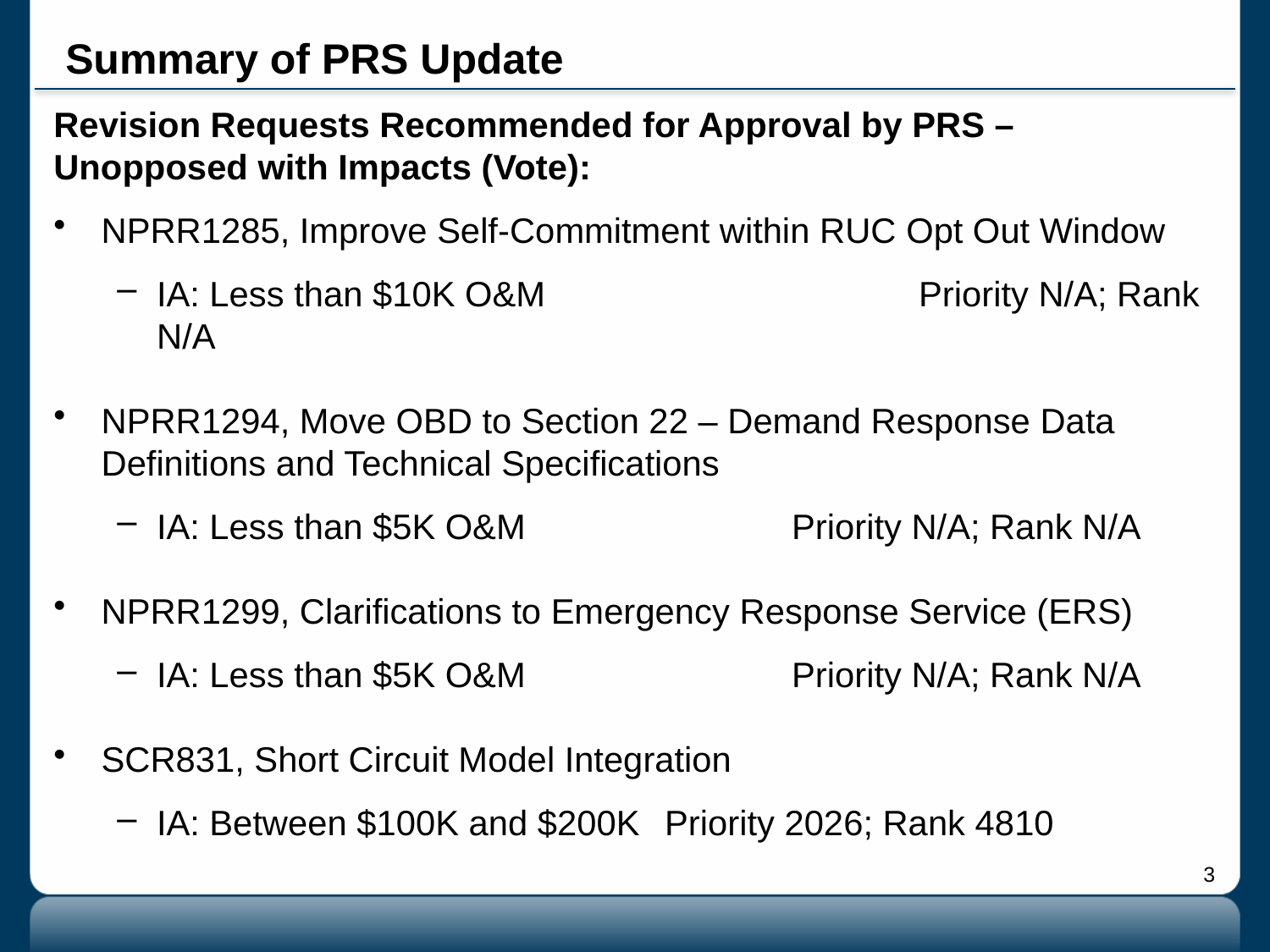

# Summary of PRS Update
Revision Requests Recommended for Approval by PRS – Unopposed with Impacts (Vote):
NPRR1285, Improve Self-Commitment within RUC Opt Out Window
IA: Less than $10K O&M			Priority N/A; Rank N/A
NPRR1294, Move OBD to Section 22 – Demand Response Data Definitions and Technical Specifications
IA: Less than $5K O&M			Priority N/A; Rank N/A
NPRR1299, Clarifications to Emergency Response Service (ERS)
IA: Less than $5K O&M			Priority N/A; Rank N/A
SCR831, Short Circuit Model Integration
IA: Between $100K and $200K	Priority 2026; Rank 4810